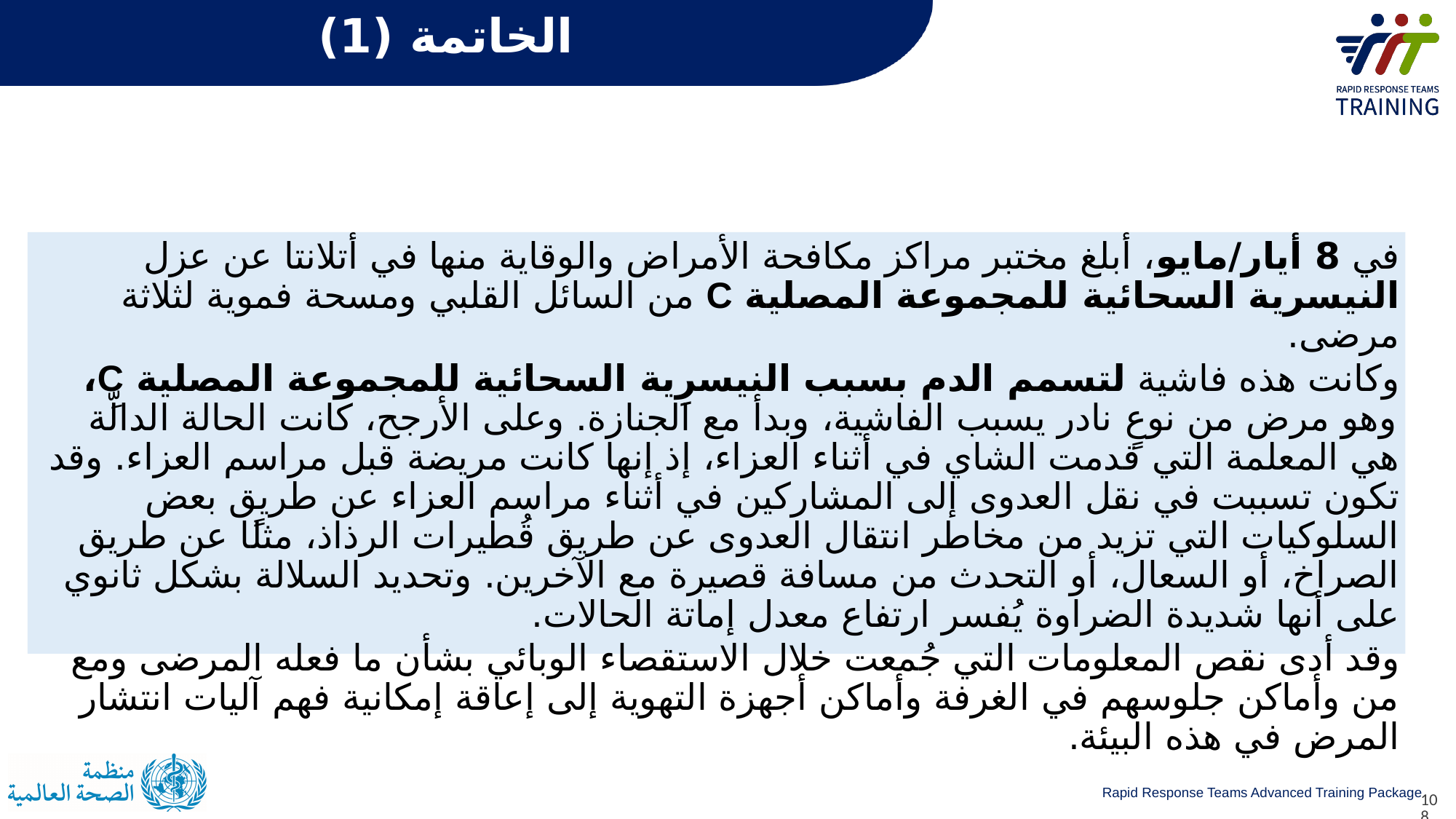

# الخاتمة (1)
في 8 أيار/مايو، أبلغ مختبر مراكز مكافحة الأمراض والوقاية منها في أتلانتا عن عزل النيسرية السحائية للمجموعة المصلية C من السائل القلبي ومسحة فموية لثلاثة مرضى.
وكانت هذه فاشية لتسمم الدم بسبب النيسرِية السحائية للمجموعة المصلية C، وهو مرض من نوعٍ نادر يسبب الفاشية، وبدأ مع الجنازة. وعلى الأرجح، كانت الحالة الدالَّة هي المعلمة التي قدمت الشاي في أثناء العزاء، إذ إنها كانت مريضة قبل مراسم العزاء. وقد تكون تسببت في نقل العدوى إلى المشاركين في أثناء مراسم العزاء عن طريق بعض السلوكيات التي تزيد من مخاطر انتقال العدوى عن طريق قُطيرات الرذاذ، مثلًا عن طريق الصراخ، أو السعال، أو التحدث من مسافة قصيرة مع الآخرين. وتحديد السلالة بشكل ثانوي على أنها شديدة الضراوة يُفسر ارتفاع معدل إماتة الحالات.
وقد أدى نقص المعلومات التي جُمعت خلال الاستقصاء الوبائي بشأن ما فعله المرضى ومع من وأماكن جلوسهم في الغرفة وأماكن أجهزة التهوية إلى إعاقة إمكانية فهم آليات انتشار المرض في هذه البيئة.